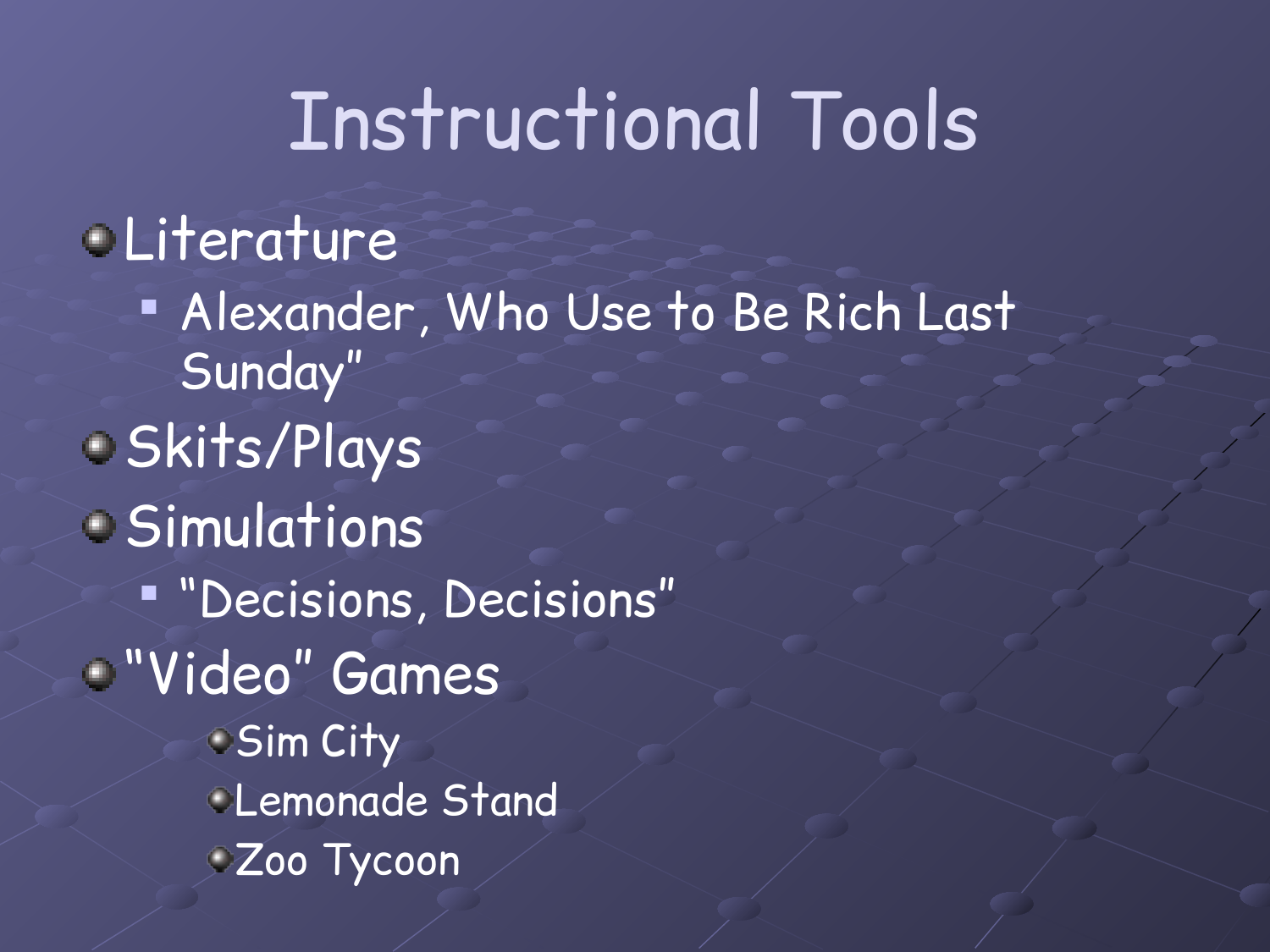

# Instructional Tools
Literature
Alexander, Who Use to Be Rich Last Sunday”
Skits/Plays
Simulations
“Decisions, Decisions”
“Video” Games
Sim City
Lemonade Stand
Zoo Tycoon